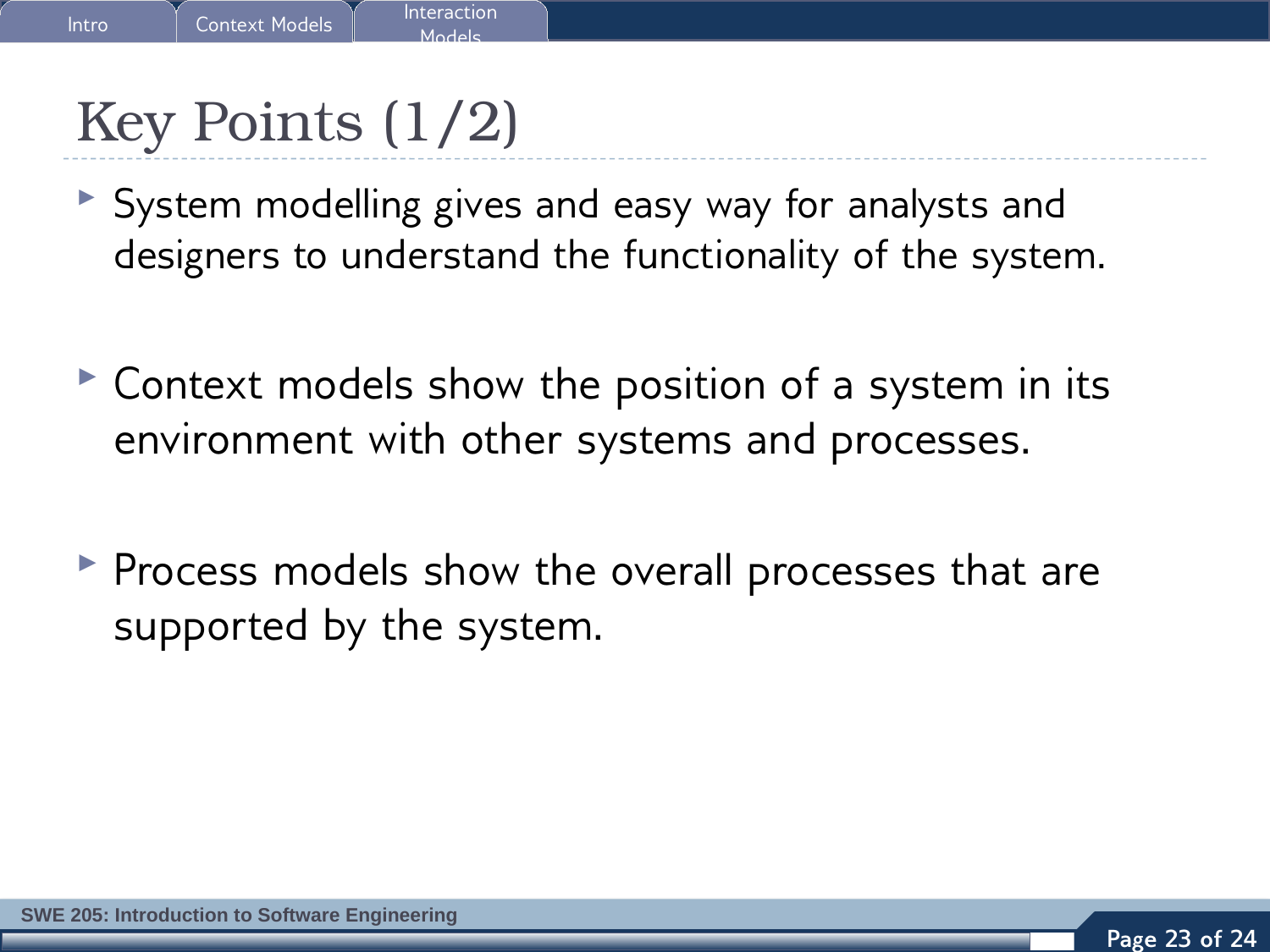

Intro
Context Models
Interaction Models
# Key Points (1/2)
System modelling gives and easy way for analysts and designers to understand the functionality of the system.

Context models show the position of a system in its environment with other systems and processes.

Process models show the overall processes that are supported by the system.

23
Page 23 of 24